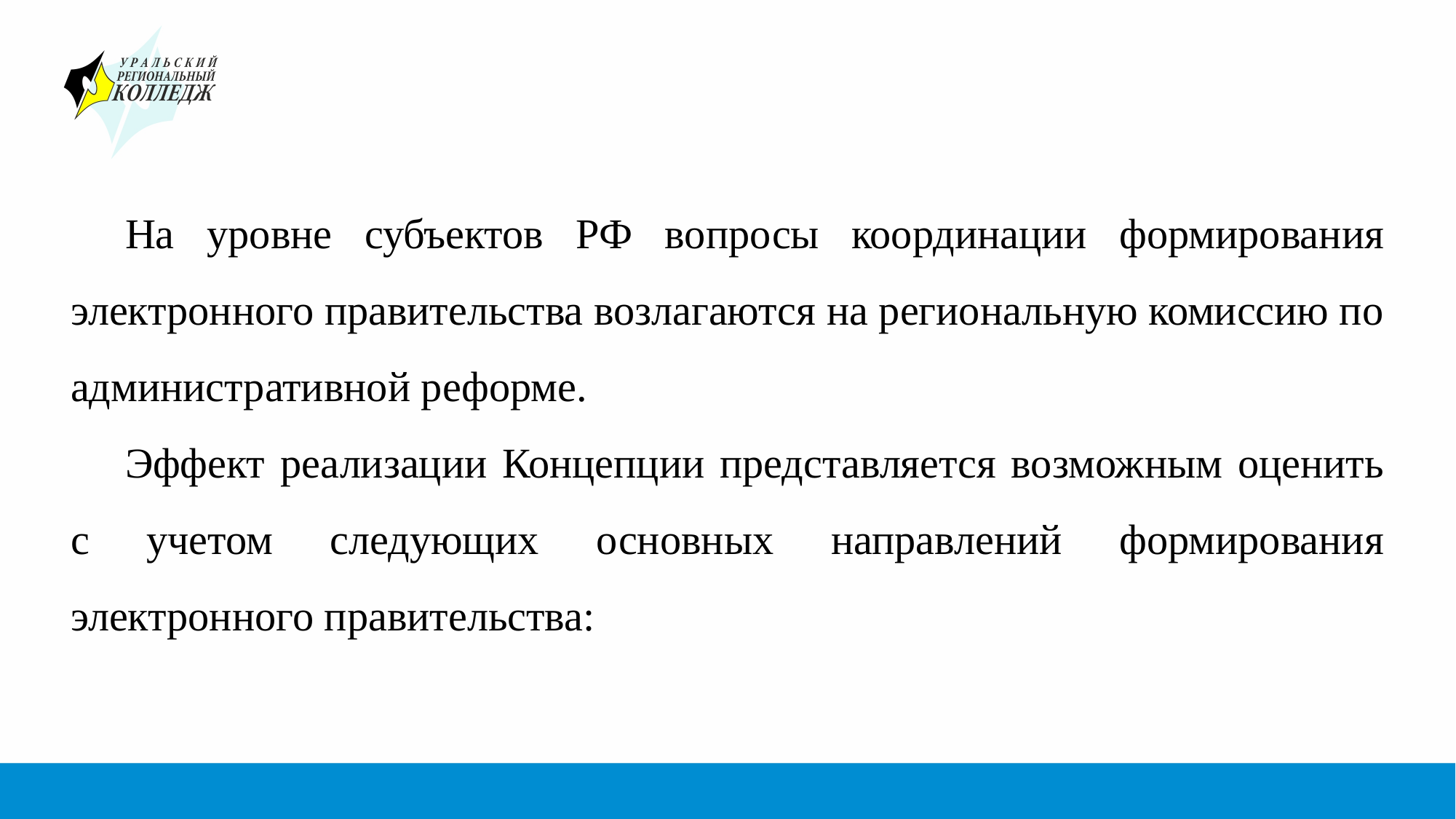

#
На уровне субъектов РФ вопросы координации формирования электронного правительства возлагаются на региональную комиссию по административной реформе.
Эффект реализации Концепции представляется возможным оценить с учетом следующих основных направлений формирования электронного правительства: